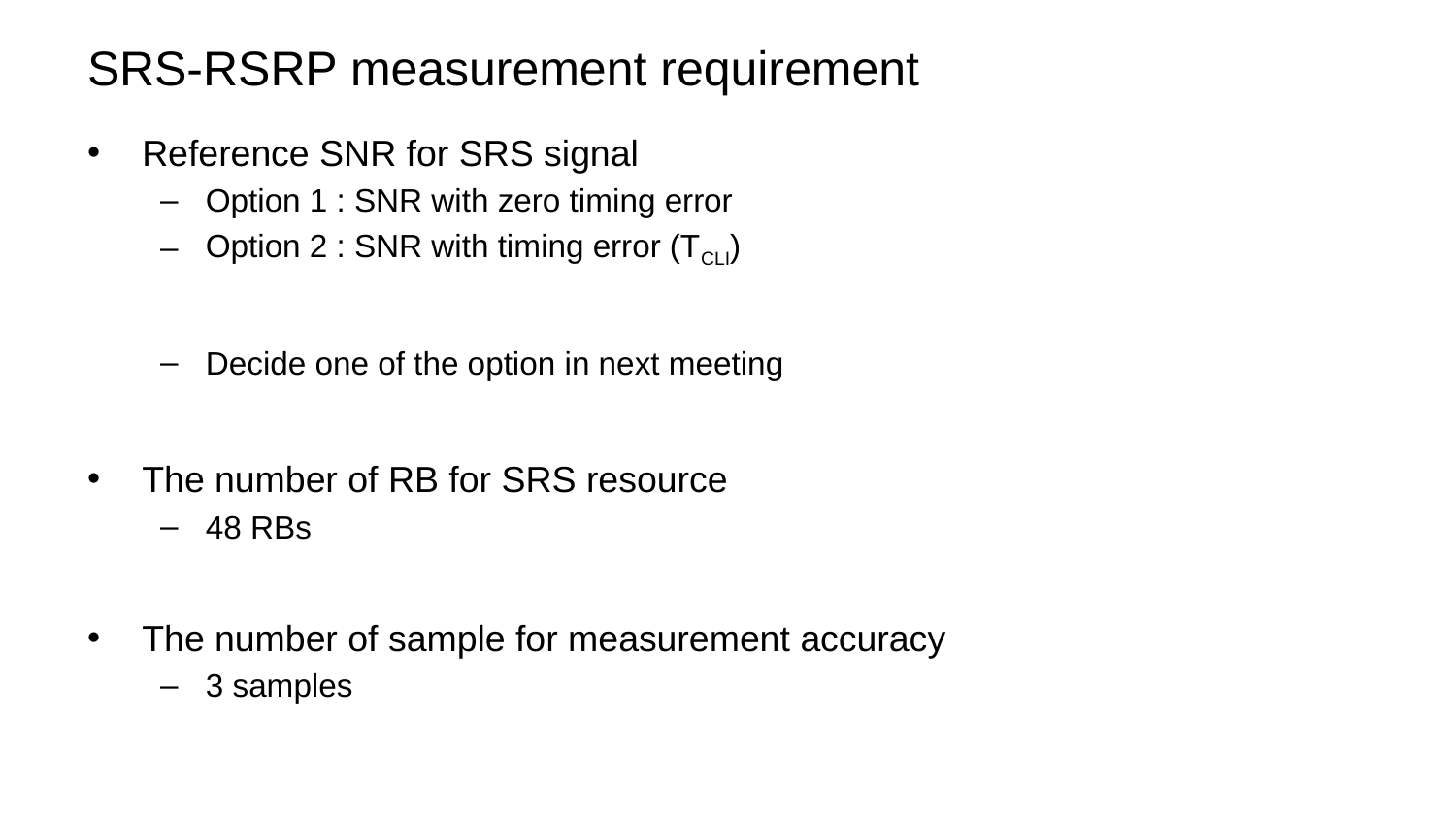

# SRS-RSRP measurement requirement
Reference SNR for SRS signal
Option 1 : SNR with zero timing error
Option 2 : SNR with timing error (TCLI)

Decide one of the option in next meeting

The number of RB for SRS resource
48 RBs

The number of sample for measurement accuracy
3 samples